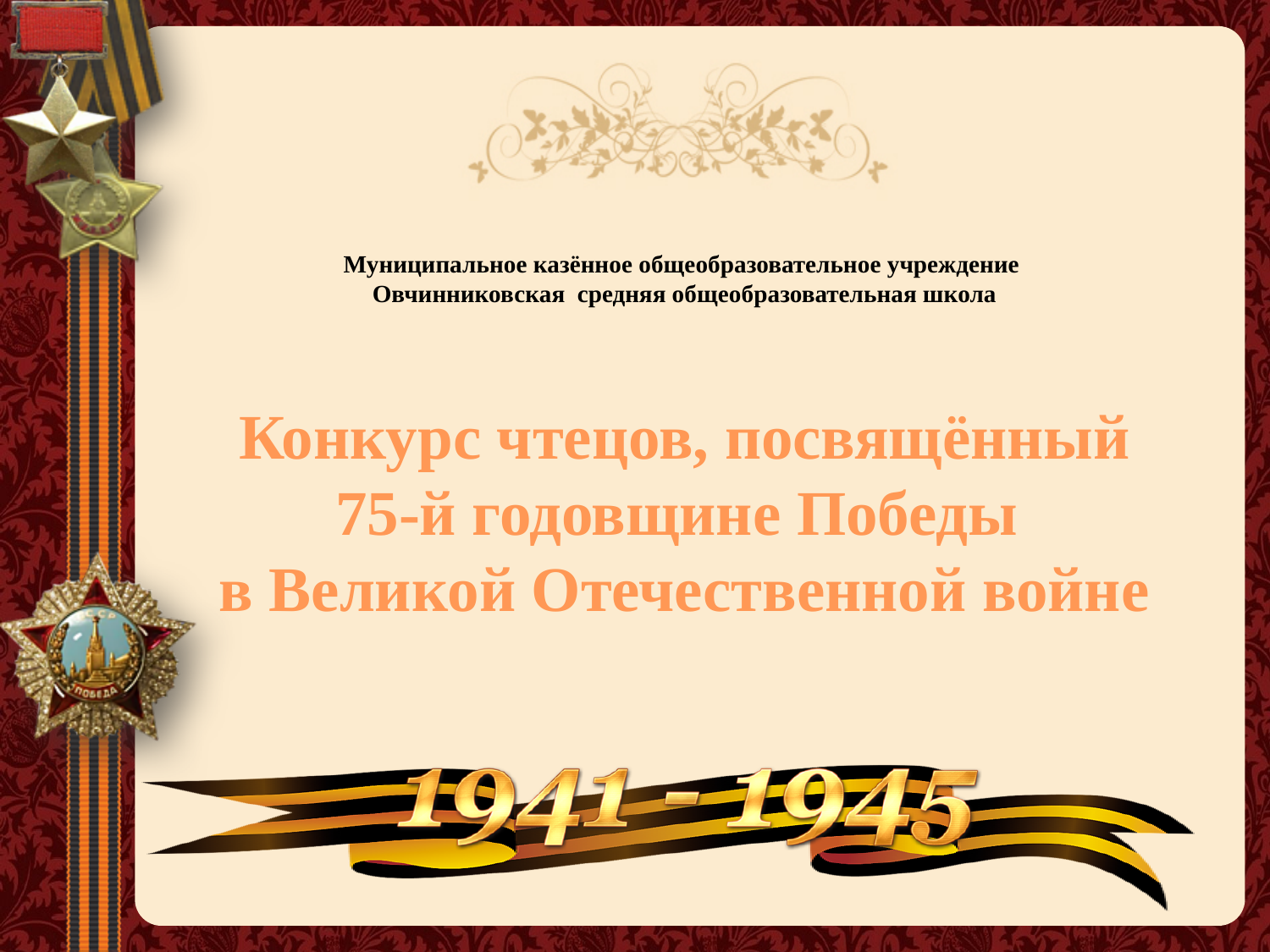

# Муниципальное казённое общеобразовательное учреждение Овчинниковская  средняя общеобразовательная школа Конкурс чтецов, посвящённый 75-й годовщине Победы в Великой Отечественной войне